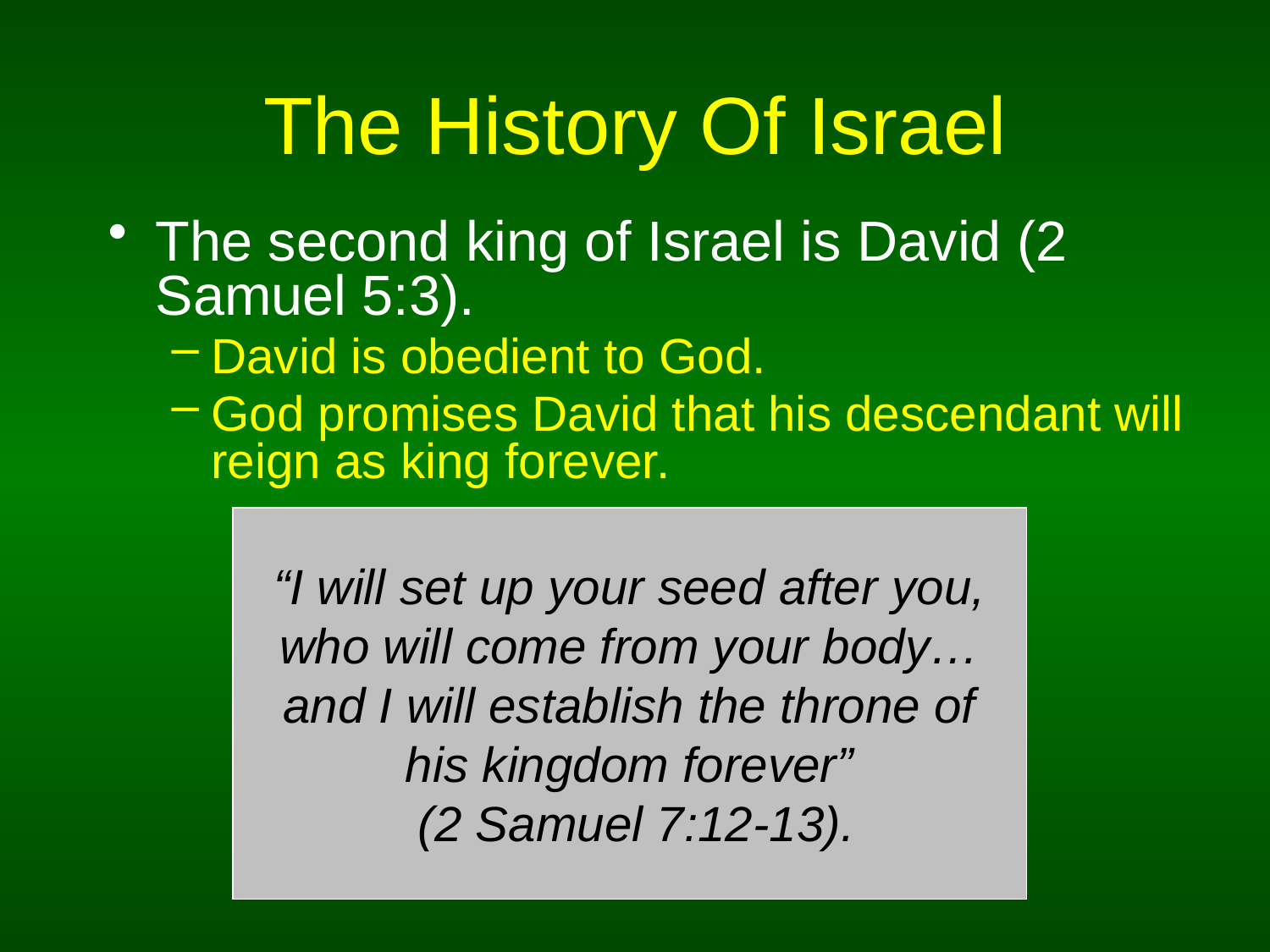

# The History Of Israel
The second king of Israel is David (2 Samuel 5:3).
David is obedient to God.
God promises David that his descendant will reign as king forever.
“I will set up your seed after you, who will come from your body…and I will establish the throne of his kingdom forever”
 (2 Samuel 7:12-13).